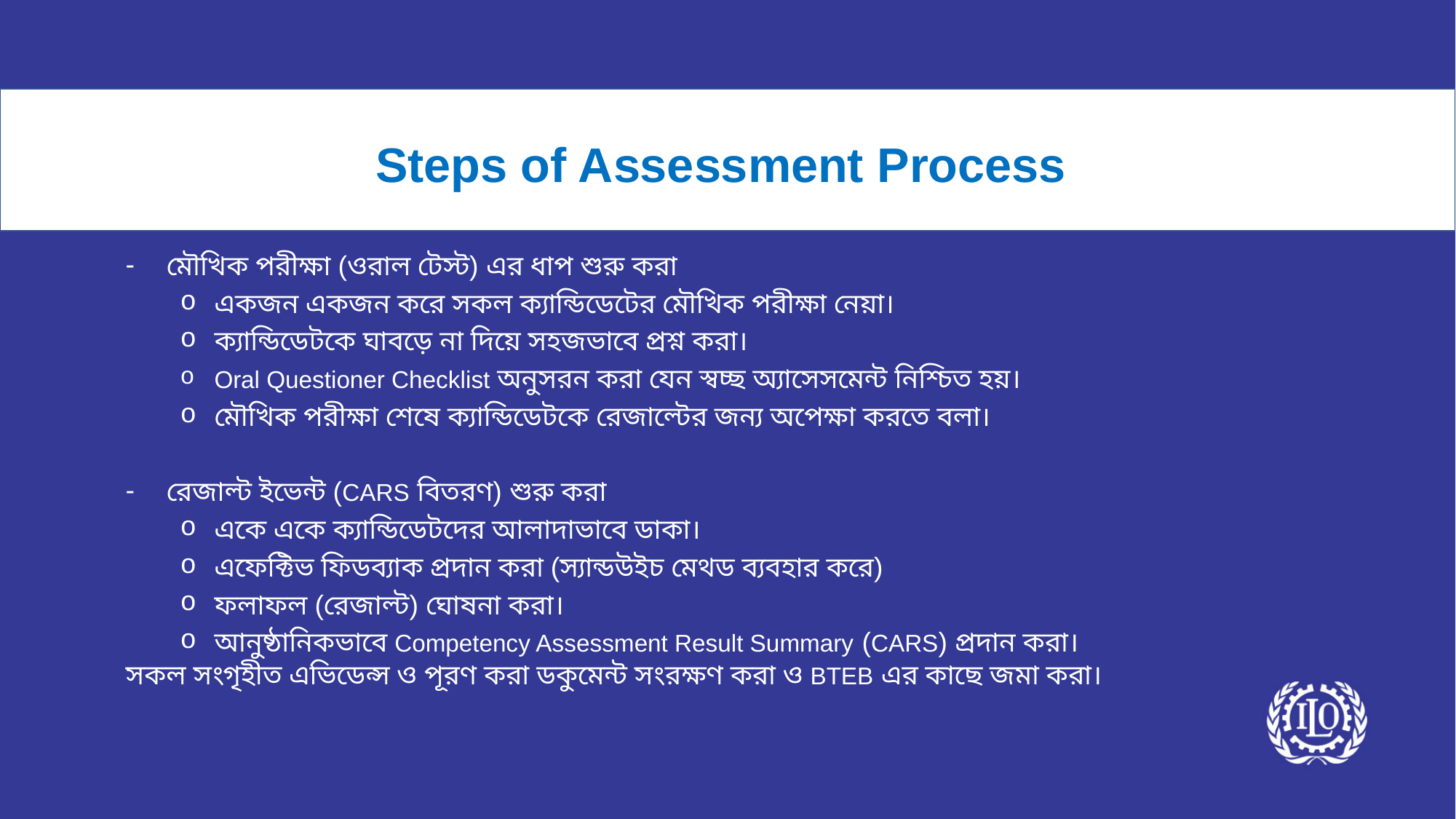

Steps of Assessment Process
মৌখিক পরীক্ষা (ওরাল টেস্ট) এর ধাপ শুরু করা
একজন একজন করে সকল ক্যান্ডিডেটের মৌখিক পরীক্ষা নেয়া।
ক্যান্ডিডেটকে ঘাবড়ে না দিয়ে সহজভাবে প্রশ্ন করা।
Oral Questioner Checklist অনুসরন করা যেন স্বচ্ছ অ্যাসেসমেন্ট নিশ্চিত হয়।
মৌখিক পরীক্ষা শেষে ক্যান্ডিডেটকে রেজাল্টের জন্য অপেক্ষা করতে বলা।

রেজাল্ট ইভেন্ট (CARS বিতরণ) শুরু করা
একে একে ক্যান্ডিডেটদের আলাদাভাবে ডাকা।
এফেক্টিভ ফিডব্যাক প্রদান করা (স্যান্ডউইচ মেথড ব্যবহার করে)
ফলাফল (রেজাল্ট) ঘোষনা করা।
আনুষ্ঠানিকভাবে Competency Assessment Result Summary (CARS) প্রদান করা।
সকল সংগৃহীত এভিডেন্স ও পূরণ করা ডকুমেন্ট সংরক্ষণ করা ও BTEB এর কাছে জমা করা।